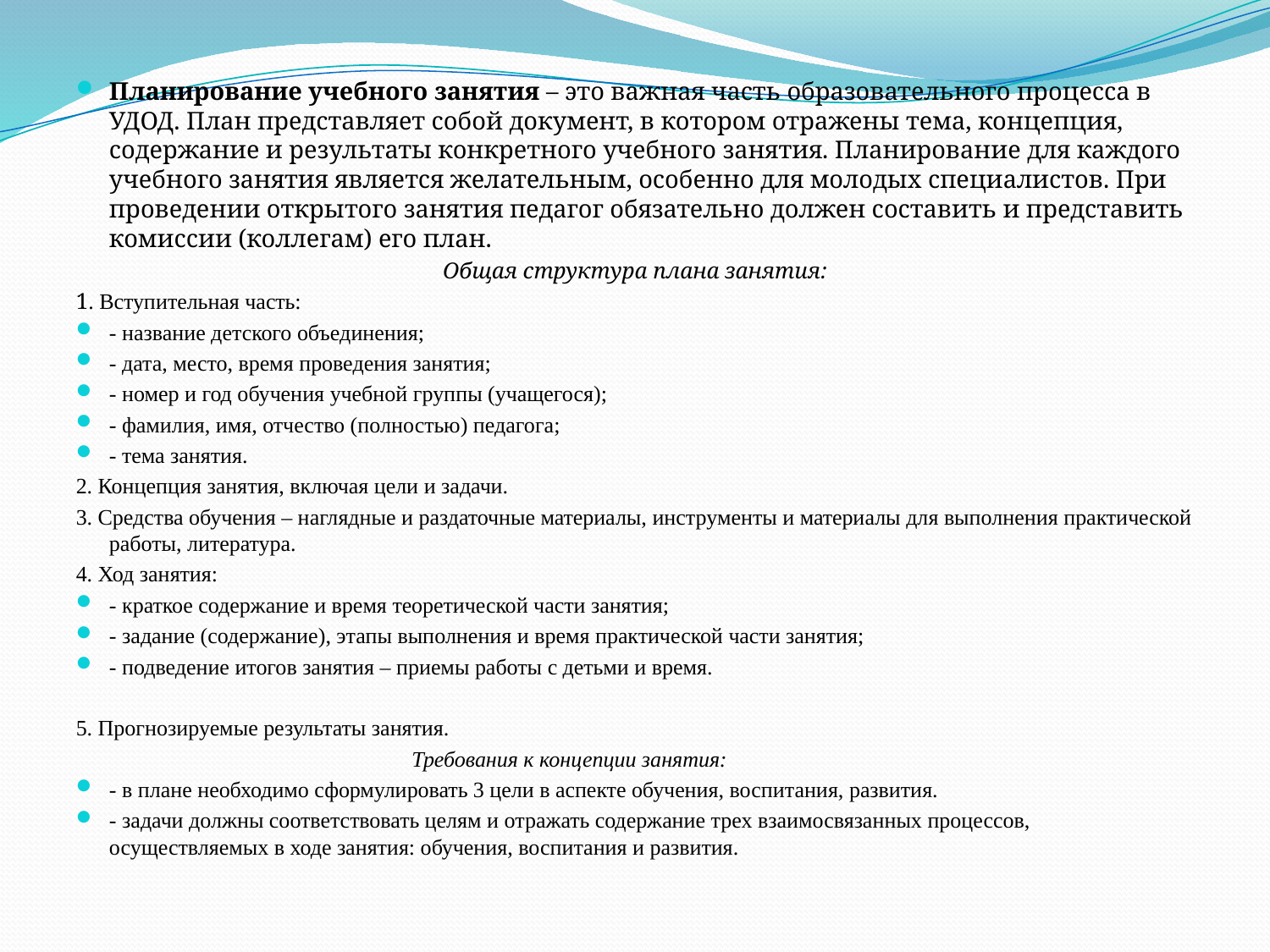

Планирование учебного занятия – это важная часть образовательного процесса в УДОД. План представляет собой документ, в котором отражены тема, концепция, содержание и результаты конкретного учебного занятия. Планирование для каждого учебного занятия является желательным, особенно для молодых специалистов. При проведении открытого занятия педагог обязательно должен составить и представить комиссии (коллегам) его план.
Общая структура плана занятия:
1. Вступительная часть:
- название детского объединения;
- дата, место, время проведения занятия;
- номер и год обучения учебной группы (учащегося);
- фамилия, имя, отчество (полностью) педагога;
- тема занятия.
2. Концепция занятия, включая цели и задачи.
3. Средства обучения – наглядные и раздаточные материалы, инструменты и материалы для выполнения практической работы, литература.
4. Ход занятия:
- краткое содержание и время теоретической части занятия;
- задание (содержание), этапы выполнения и время практической части занятия;
- подведение итогов занятия – приемы работы с детьми и время.

5. Прогнозируемые результаты занятия.
                                                             Требования к концепции занятия:
- в плане необходимо сформулировать 3 цели в аспекте обучения, воспитания, развития.
- задачи должны соответствовать целям и отражать содержание трех взаимосвязанных процессов, осуществляемых в ходе занятия: обучения, воспитания и развития.